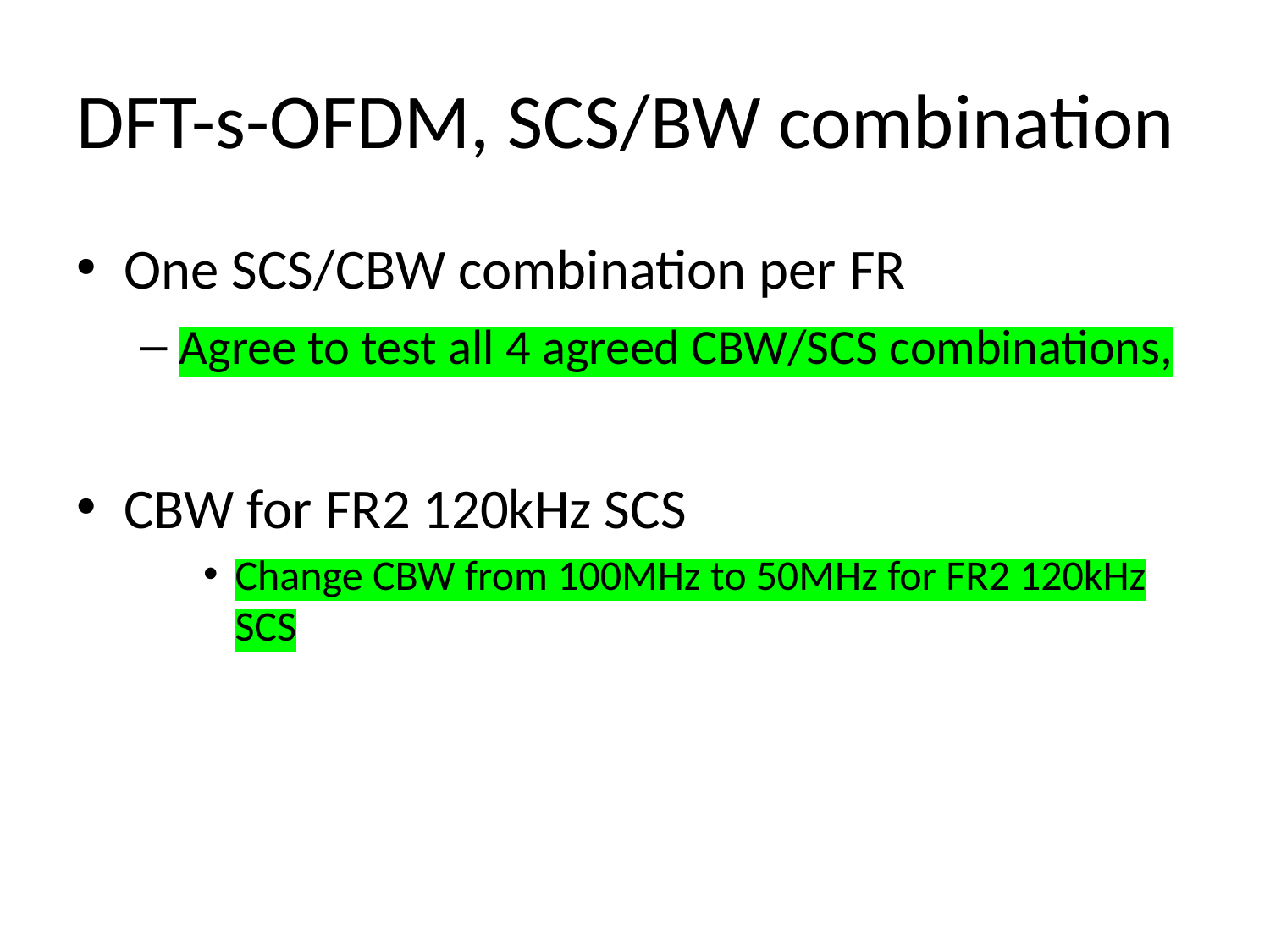

# DFT-s-OFDM, SCS/BW combination
One SCS/CBW combination per FR
Agree to test all 4 agreed CBW/SCS combinations,

CBW for FR2 120kHz SCS
Change CBW from 100MHz to 50MHz for FR2 120kHz SCS